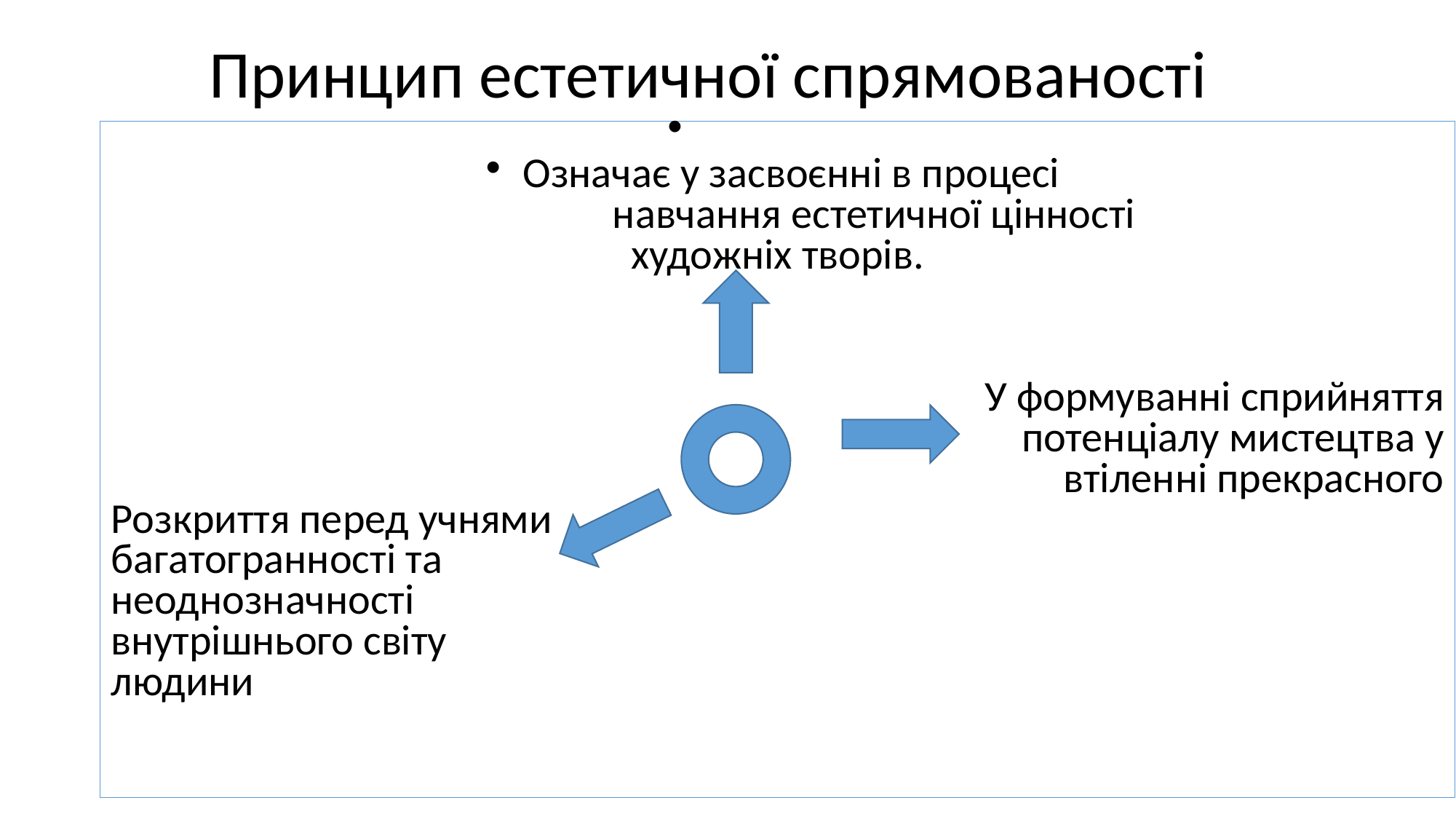

# Принцип естетичної спрямованості

 Означає у засвоєнні в процесі
                     навчання естетичної цінності
художніх творів.

У формуванні сприйняття
потенціалу мистецтва у
   втіленні прекрасного
Розкриття перед учнями
багатогранності та
неоднозначності
внутрішнього світу
людини